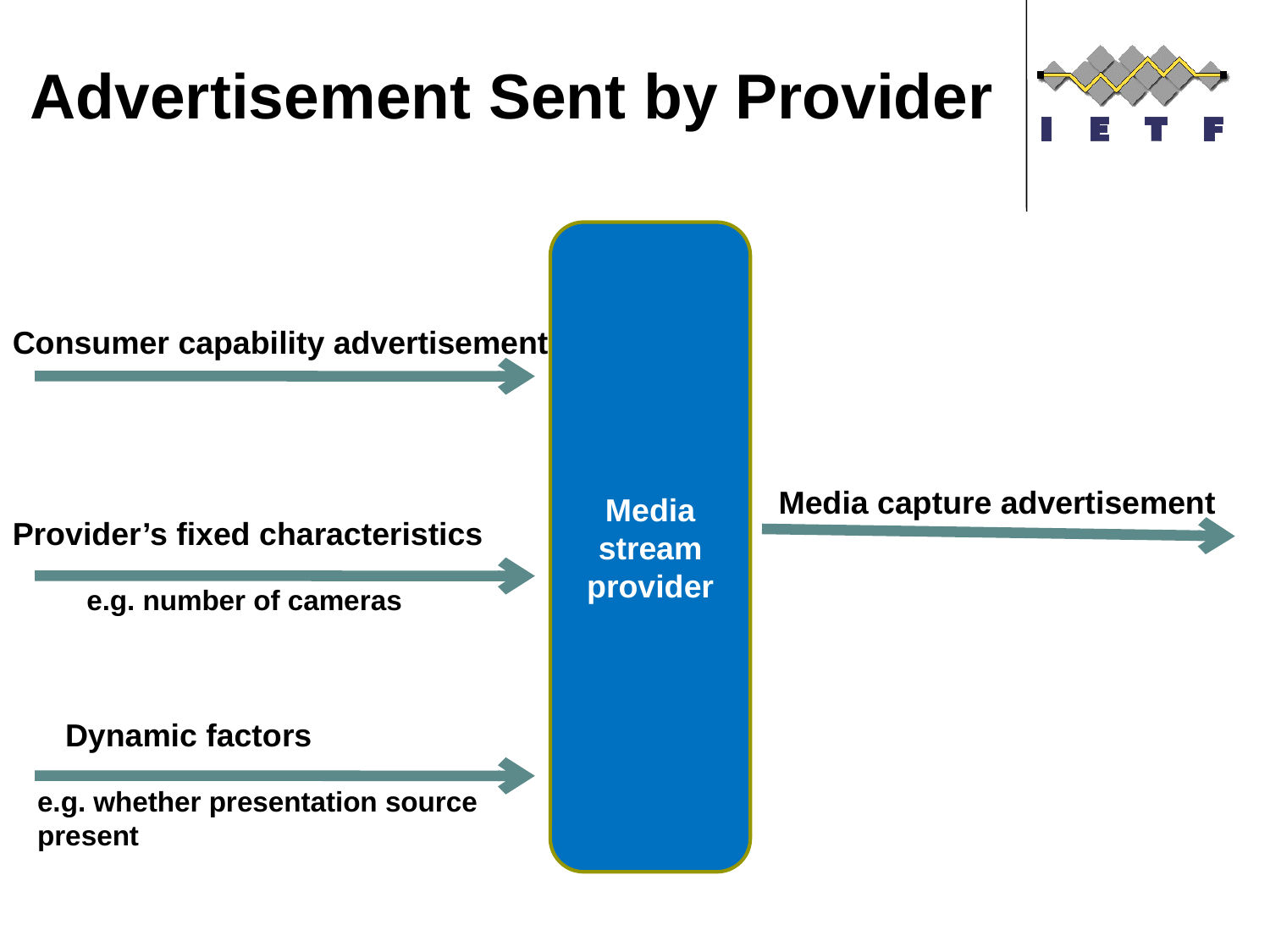

# Advertisement Sent by Provider
Media stream provider
Consumer capability advertisement
Media capture advertisement
Provider’s fixed characteristics
e.g. number of cameras
Dynamic factors
e.g. whether presentation source present